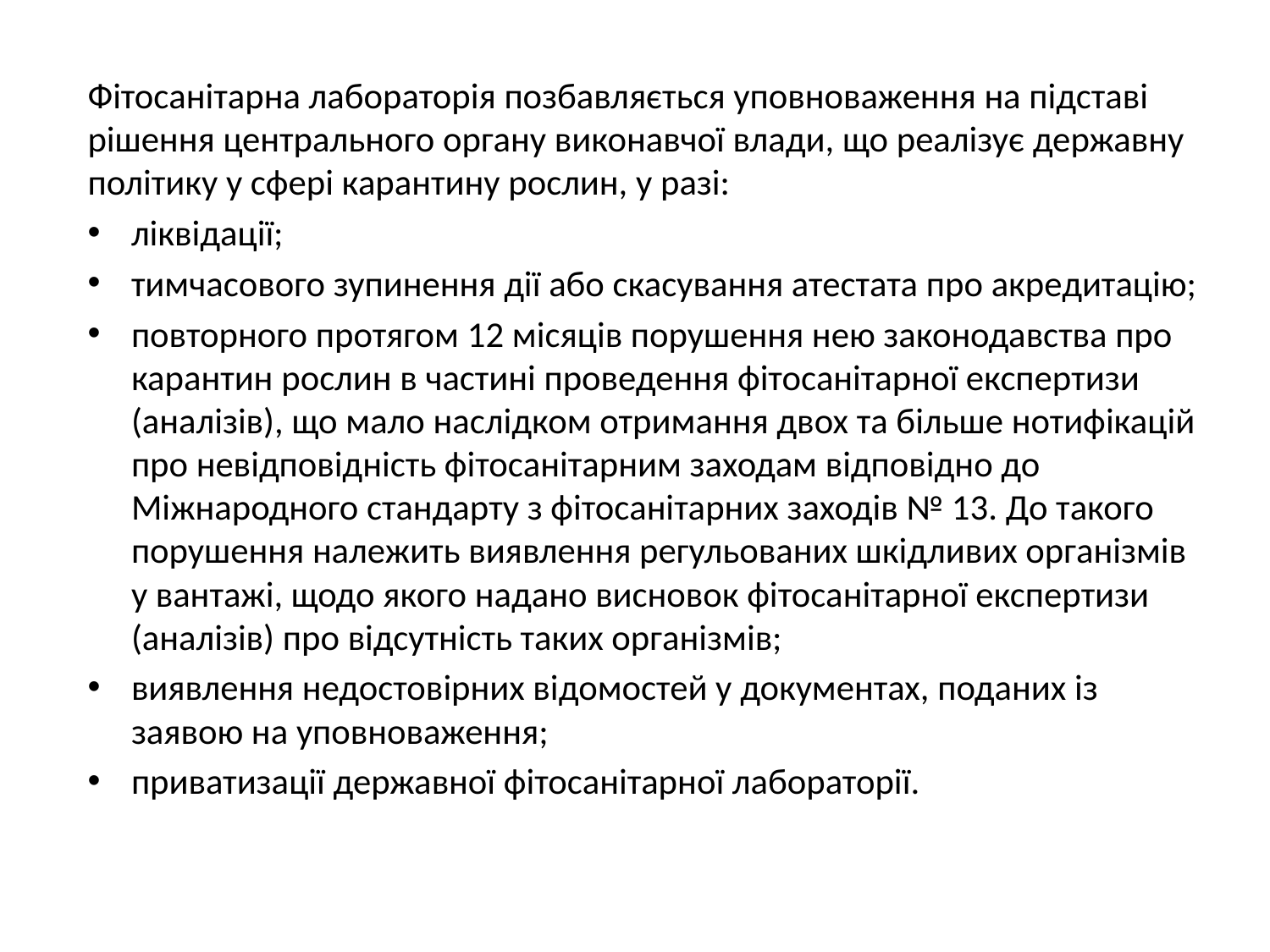

Фітосанітарна лабораторія позбавляється уповноваження на підставі рішення центрального органу виконавчої влади, що реалізує державну політику у сфері карантину рослин, у разі:
ліквідації;
тимчасового зупинення дії або скасування атестата про акредитацію;
повторного протягом 12 місяців порушення нею законодавства про карантин рослин в частині проведення фітосанітарної експертизи (аналізів), що мало наслідком отримання двох та більше нотифікацій про невідповідність фітосанітарним заходам відповідно до Міжнародного стандарту з фітосанітарних заходів № 13. До такого порушення належить виявлення регульованих шкідливих організмів у вантажі, щодо якого надано висновок фітосанітарної експертизи (аналізів) про відсутність таких організмів;
виявлення недостовірних відомостей у документах, поданих із заявою на уповноваження;
приватизації державної фітосанітарної лабораторії.